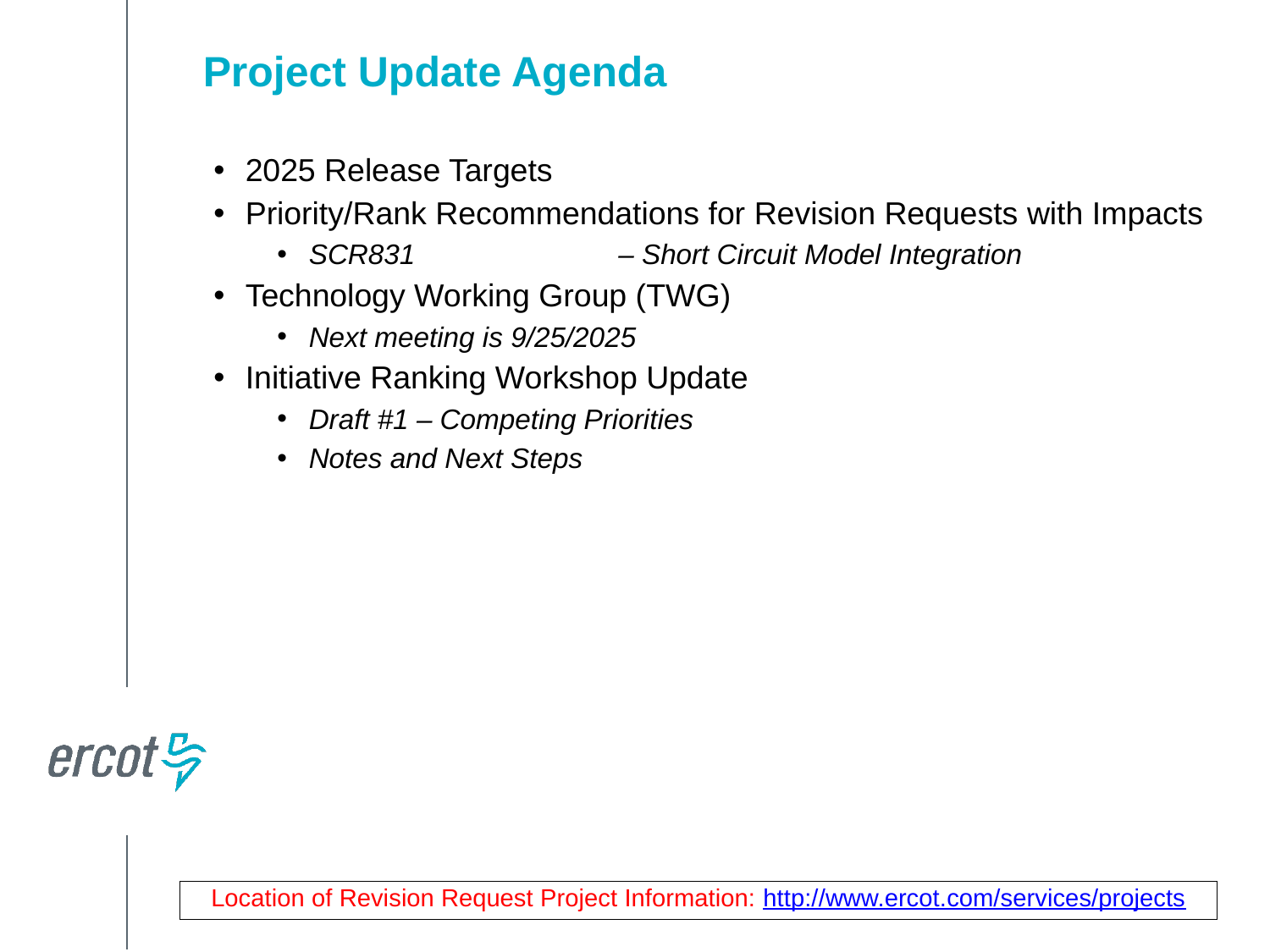

Project Update Agenda
2025 Release Targets
Priority/Rank Recommendations for Revision Requests with Impacts
SCR831	– Short Circuit Model Integration
Technology Working Group (TWG)
Next meeting is 9/25/2025
Initiative Ranking Workshop Update
Draft #1 – Competing Priorities
Notes and Next Steps
Location of Revision Request Project Information: http://www.ercot.com/services/projects